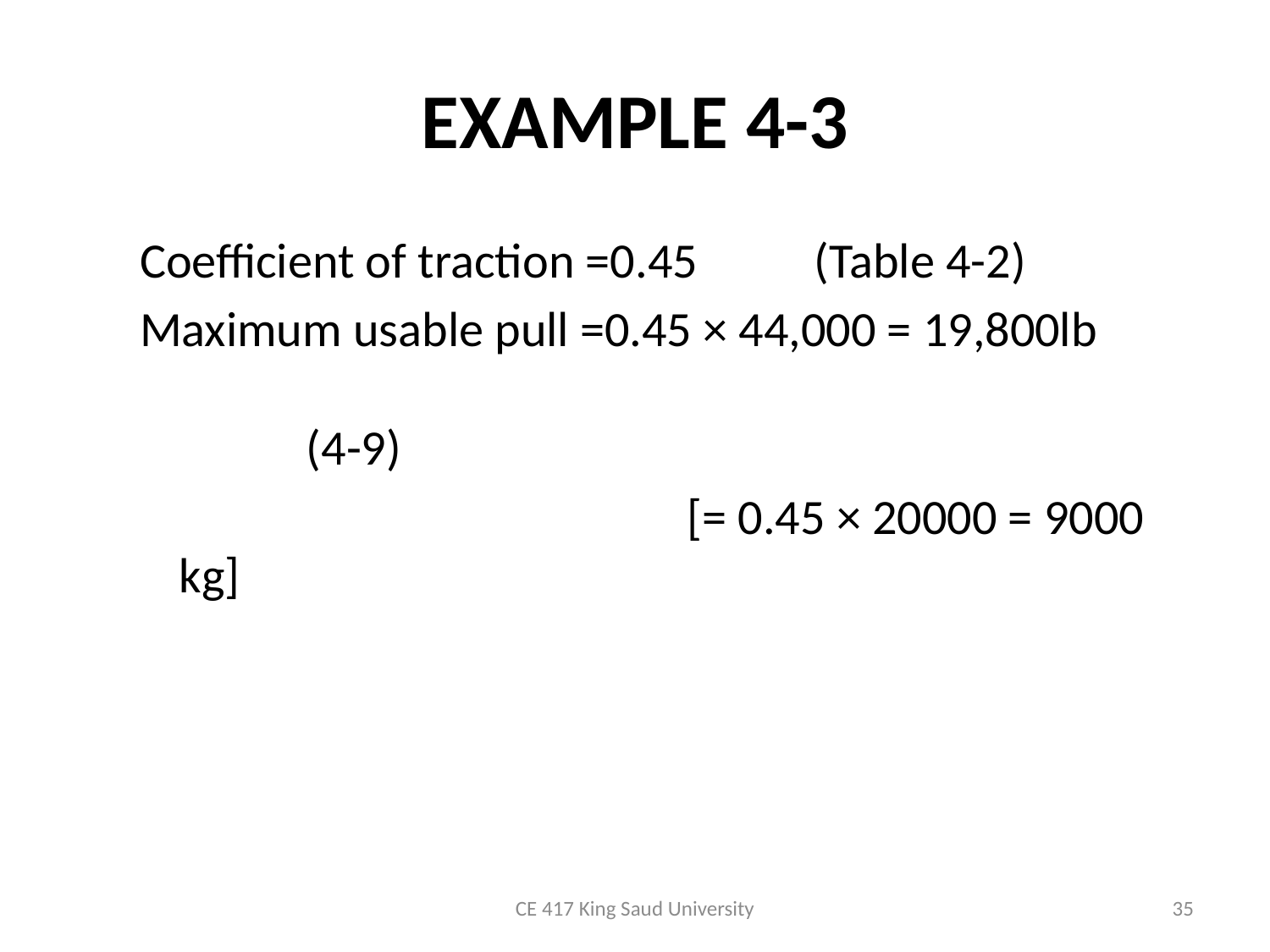

# EXAMPLE 4-3
Coefficient of traction =0.45 	(Table 4-2)
Maximum usable pull =0.45 × 44,000 = 19,800lb								(4-9)
					[= 0.45 × 20000 = 9000 kg]
CE 417 King Saud University
35